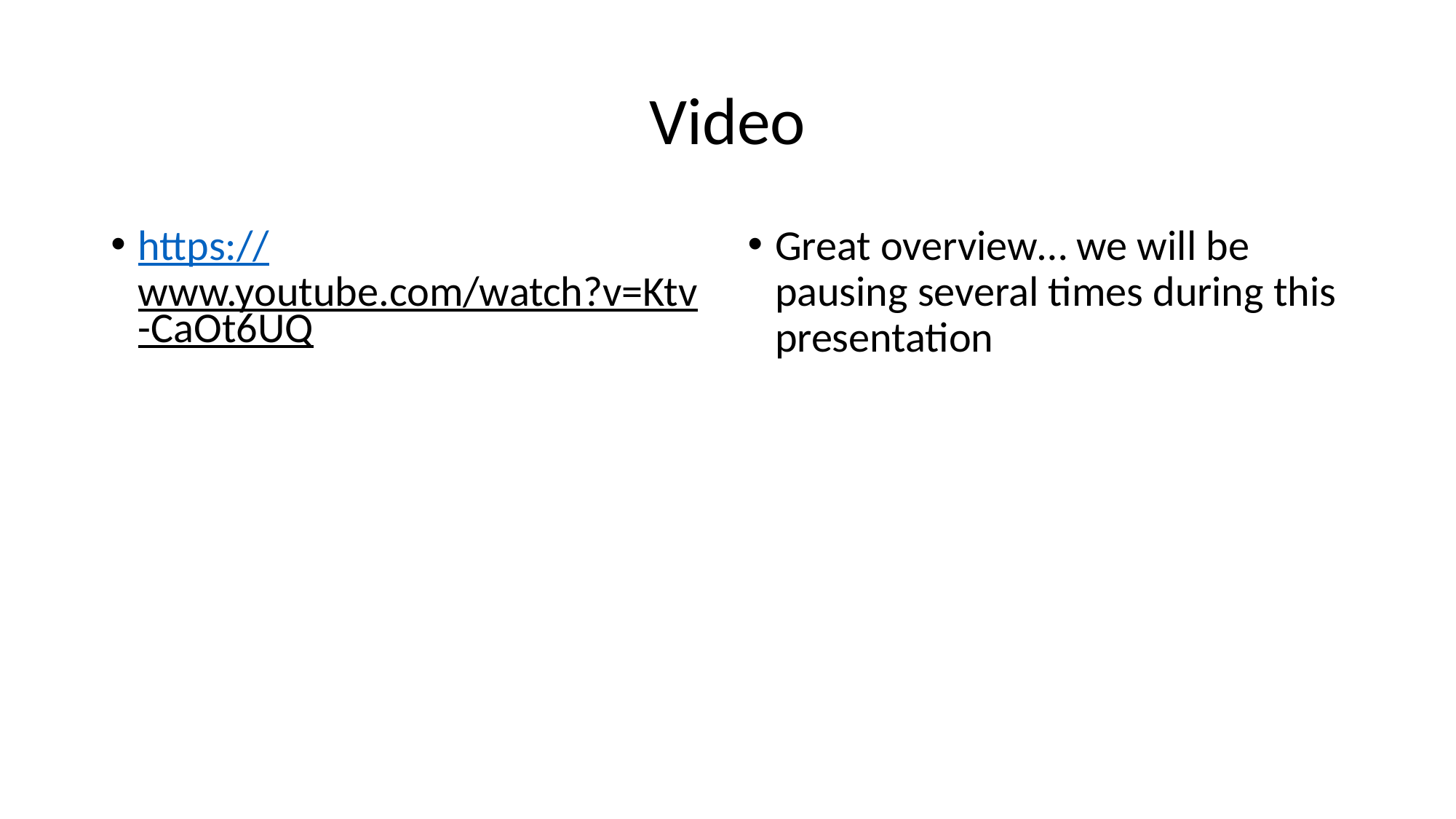

# Video
https://www.youtube.com/watch?v=Ktv-CaOt6UQ
Great overview… we will be pausing several times during this presentation